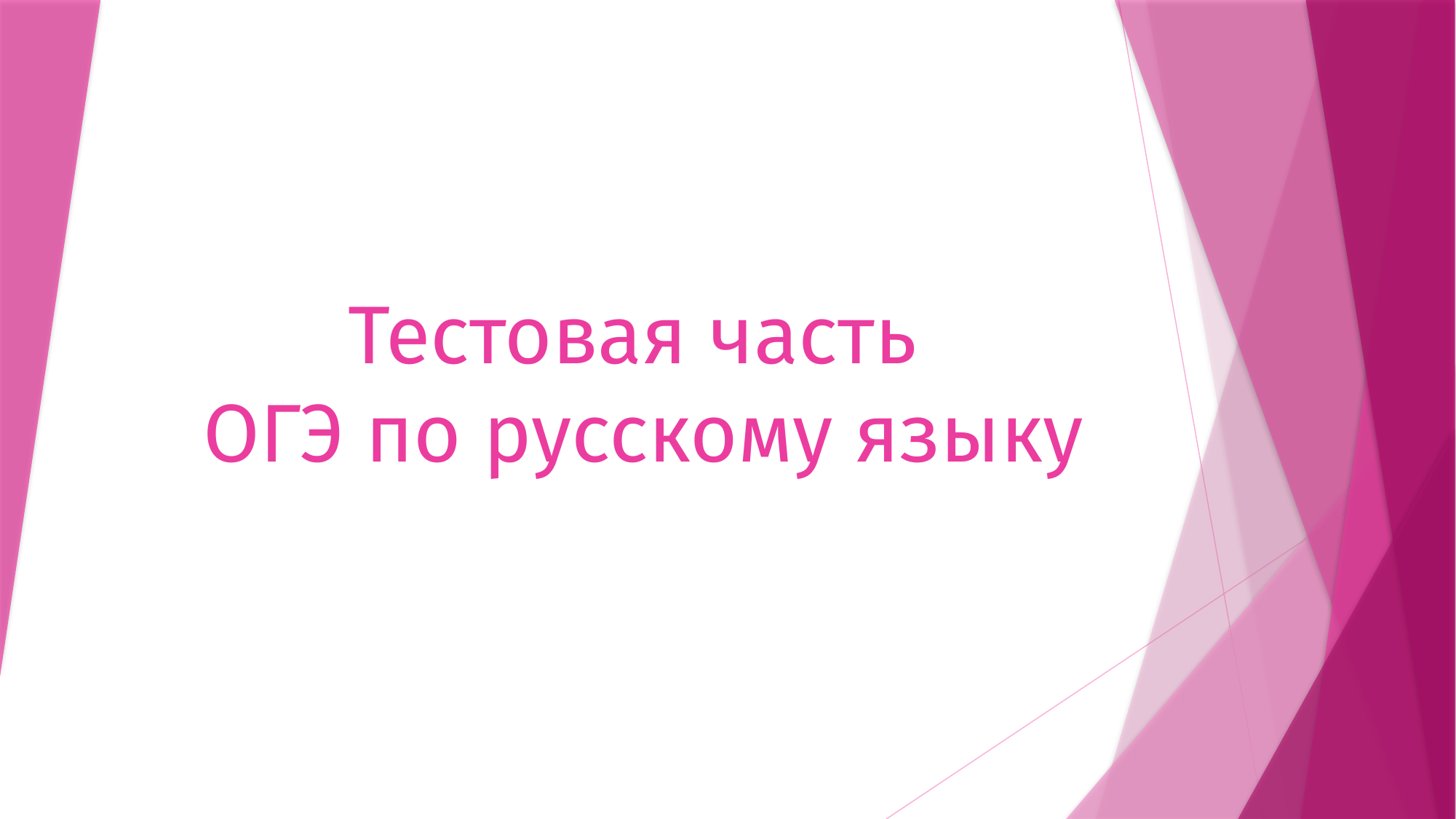

# Тестовая часть ОГЭ по русскому языку